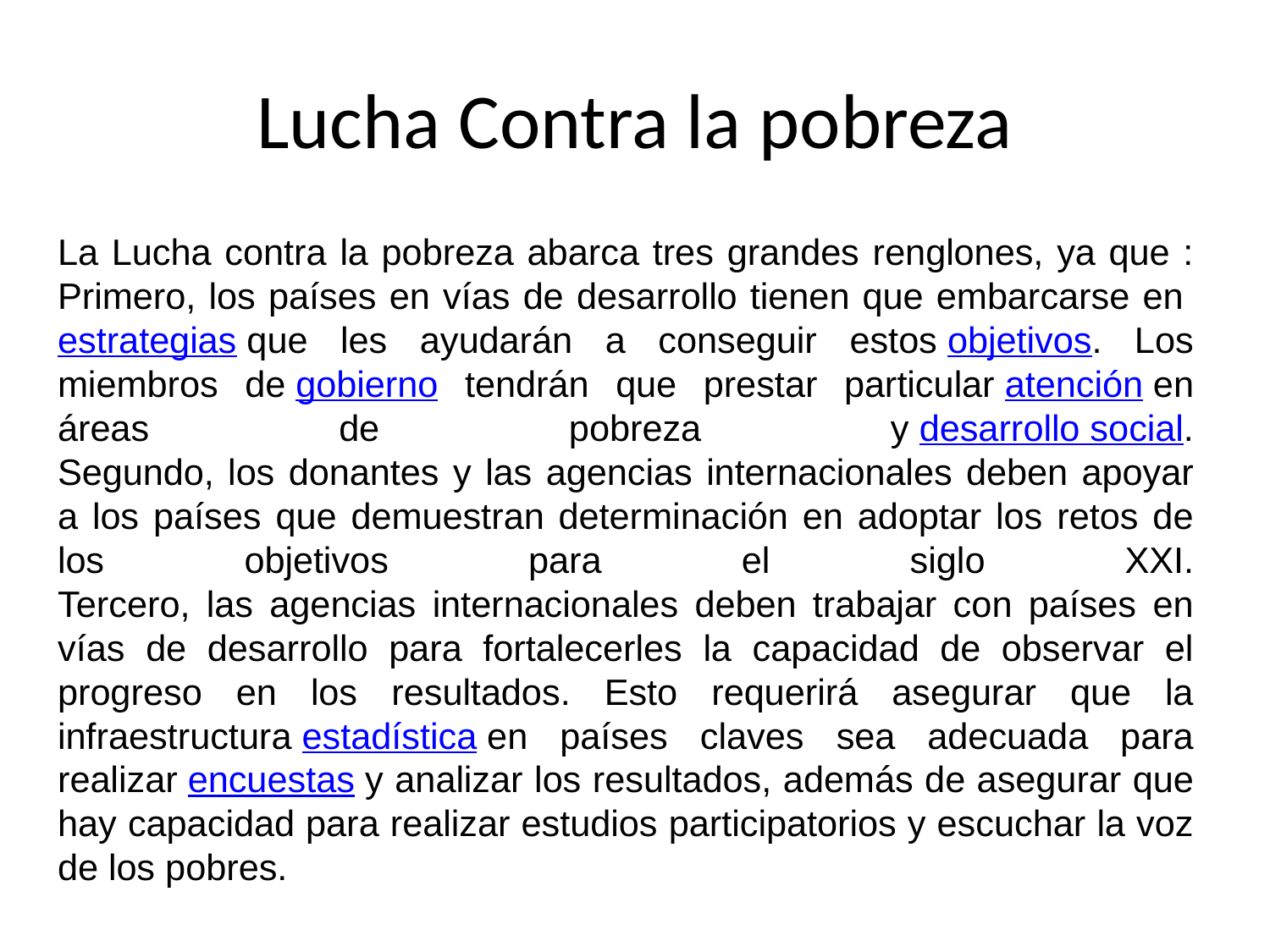

# Lucha Contra la pobreza
La Lucha contra la pobreza abarca tres grandes renglones, ya que :
Primero, los países en vías de desarrollo tienen que embarcarse en estrategias que les ayudarán a conseguir estos objetivos. Los miembros de gobierno tendrán que prestar particular atención en áreas de pobreza y desarrollo social.
Segundo, los donantes y las agencias internacionales deben apoyar a los países que demuestran determinación en adoptar los retos de los objetivos para el siglo XXI.
Tercero, las agencias internacionales deben trabajar con países en vías de desarrollo para fortalecerles la capacidad de observar el progreso en los resultados. Esto requerirá asegurar que la infraestructura estadística en países claves sea adecuada para realizar encuestas y analizar los resultados, además de asegurar que hay capacidad para realizar estudios participatorios y escuchar la voz de los pobres.